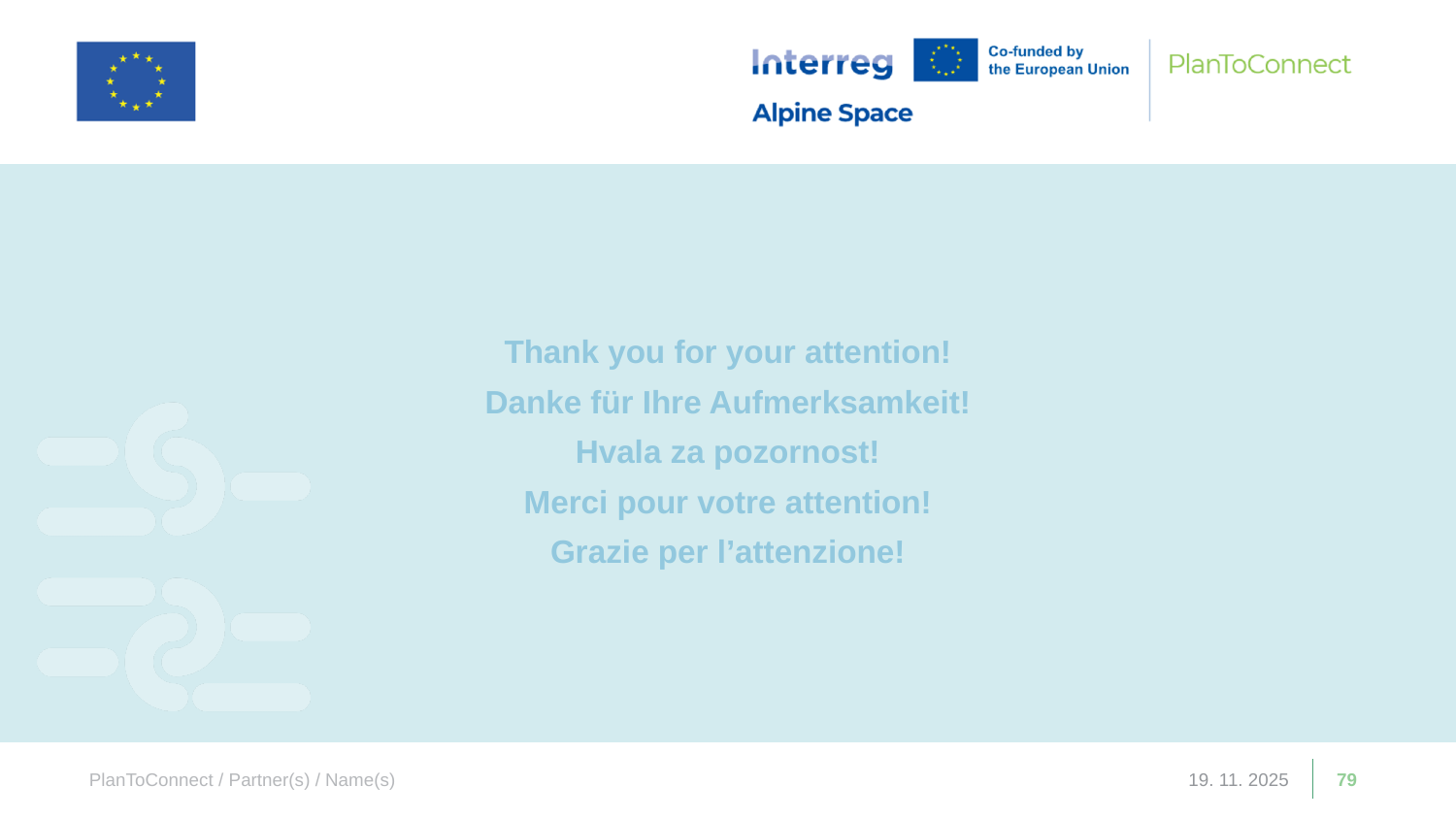

Thank you for your attention!
Danke für Ihre Aufmerksamkeit!
Hvala za pozornost!
Merci pour votre attention!
Grazie per l’attenzione!
PlanToConnect / Partner(s) / Name(s)
19. 11. 2025
79